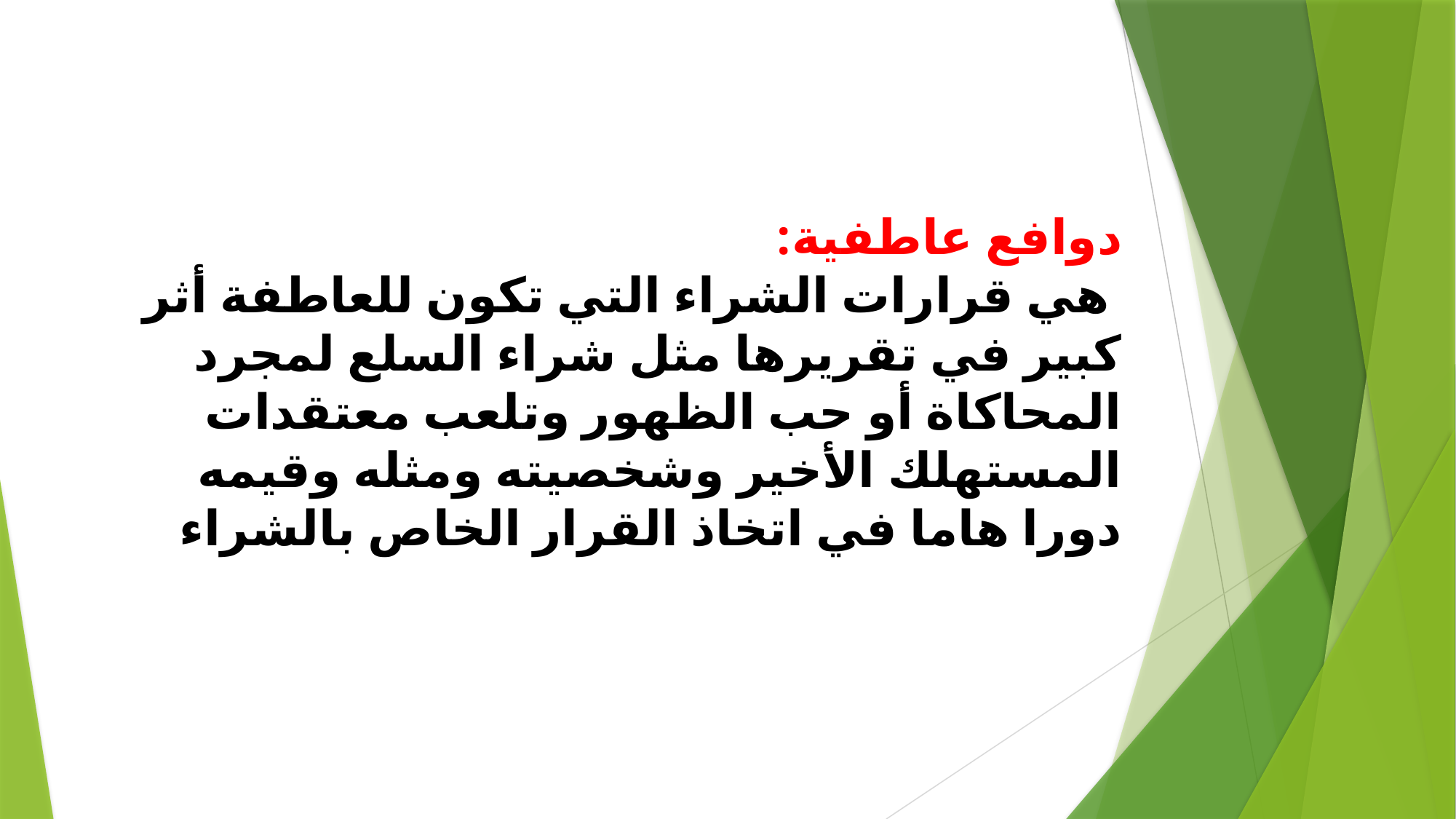

دوافع عاطفية:
 هي قرارات الشراء التي تكون للعاطفة أثر كبير في تقريرها مثل شراء السلع لمجرد المحاكاة أو حب الظهور وتلعب معتقدات المستهلك الأخير وشخصيته ومثله وقيمه دورا هاما في اتخاذ القرار الخاص بالشراء